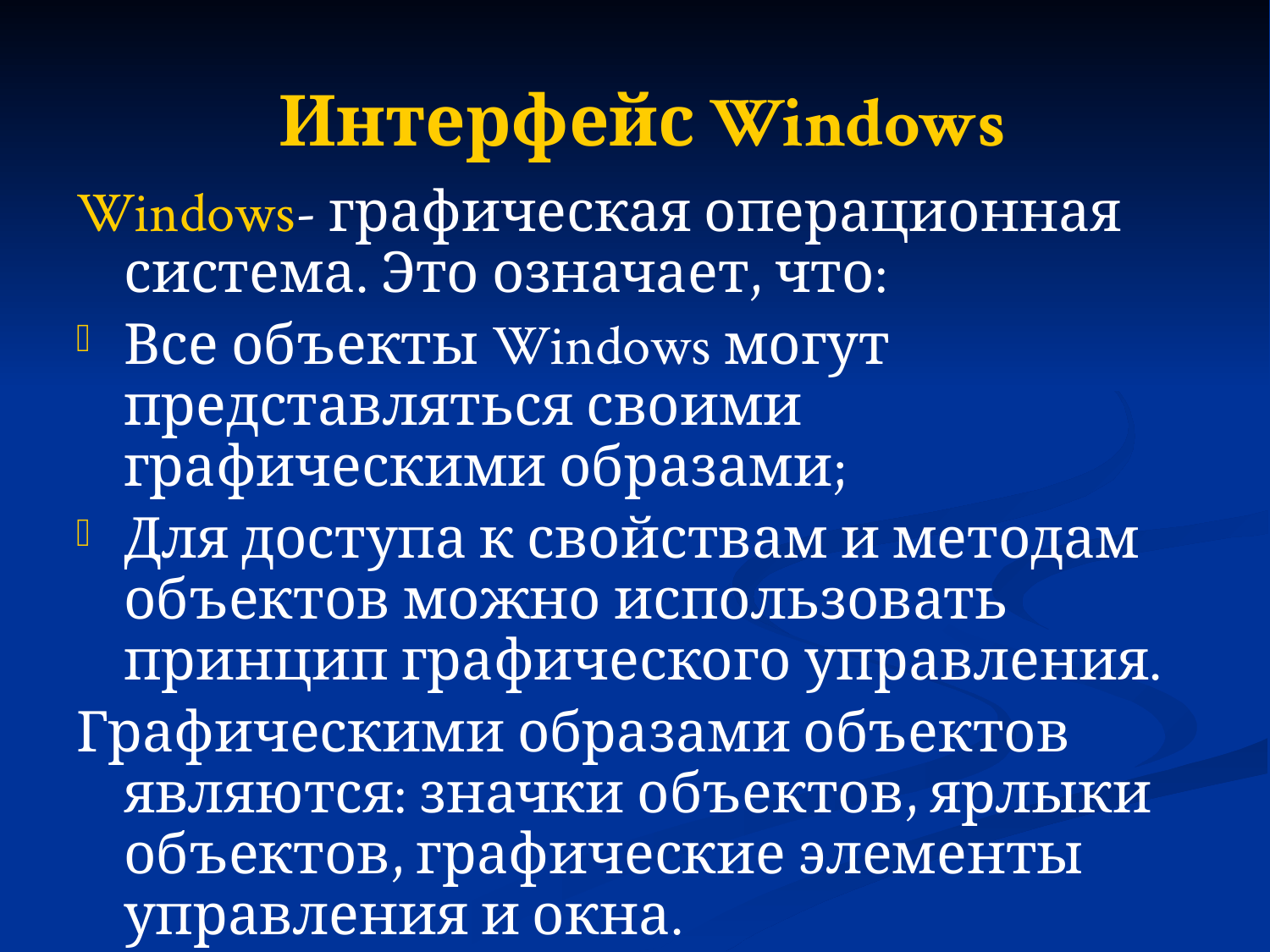

# Интерфейс Windows
Windows- графическая операционная система. Это означает, что:
Все объекты Windows могут представляться своими графическими образами;
Для доступа к свойствам и методам объектов можно использовать принцип графического управления.
Графическими образами объектов являются: значки объектов, ярлыки объектов, графические элементы управления и окна.